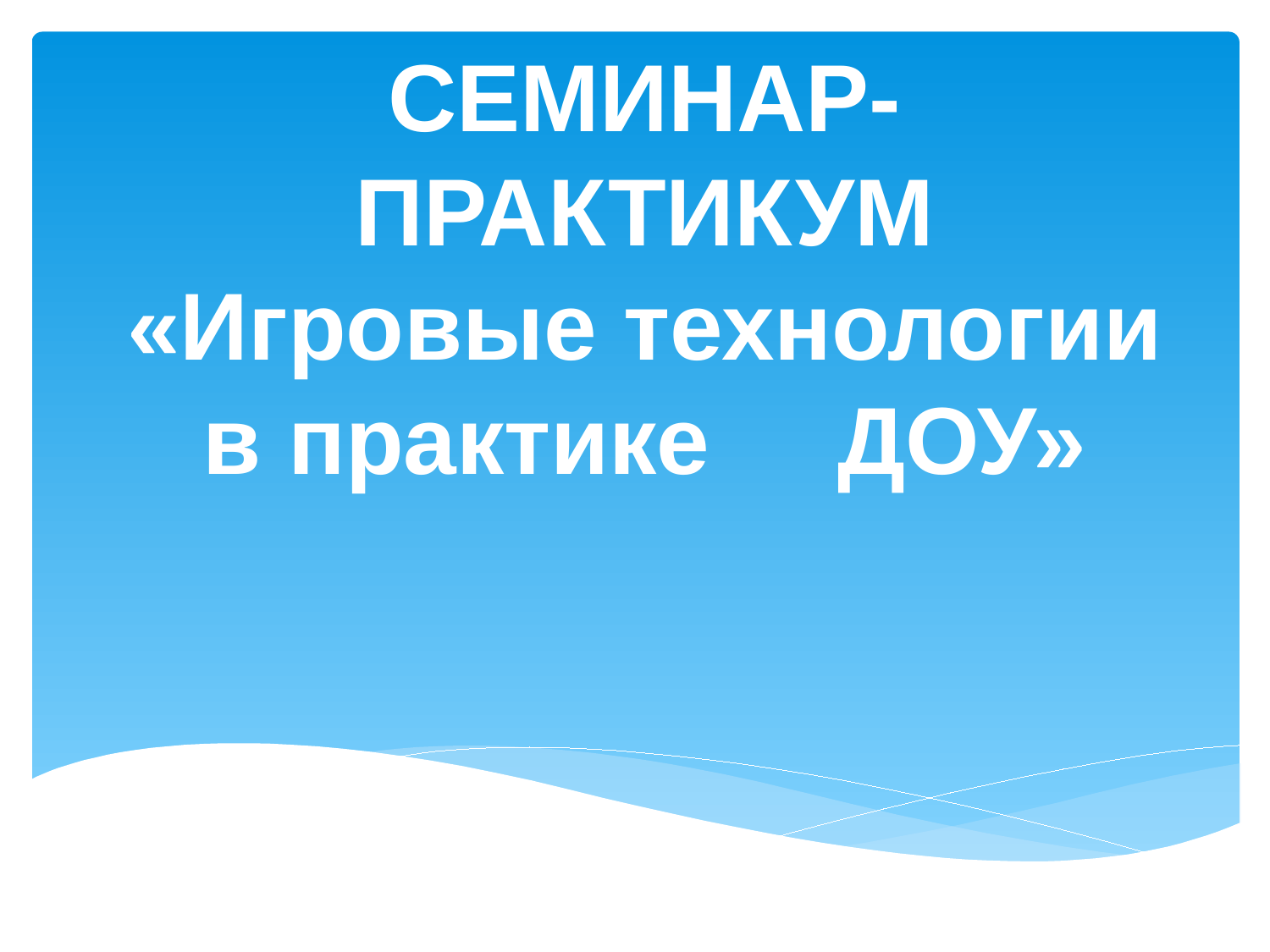

# СЕМИНАР-ПРАКТИКУМ «Игровые технологии в практике 	ДОУ»